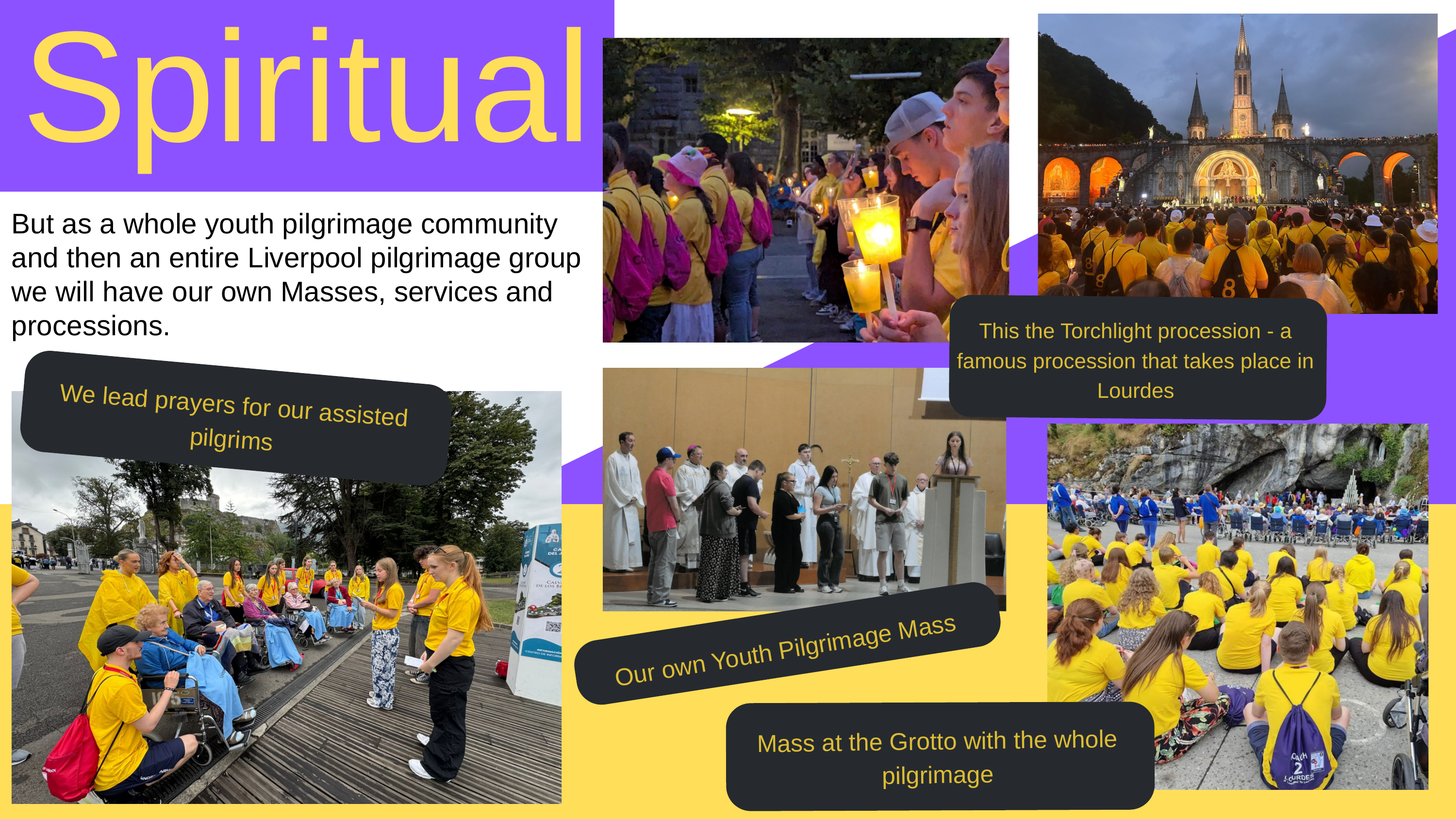

Spiritual
But as a whole youth pilgrimage community and then an entire Liverpool pilgrimage group we will have our own Masses, services and processions.

This the Torchlight procession - a famous procession that takes place in Lourdes

We lead prayers for our assisted pilgrims

Our own Youth Pilgrimage Mass

Mass at the Grotto with the whole pilgrimage